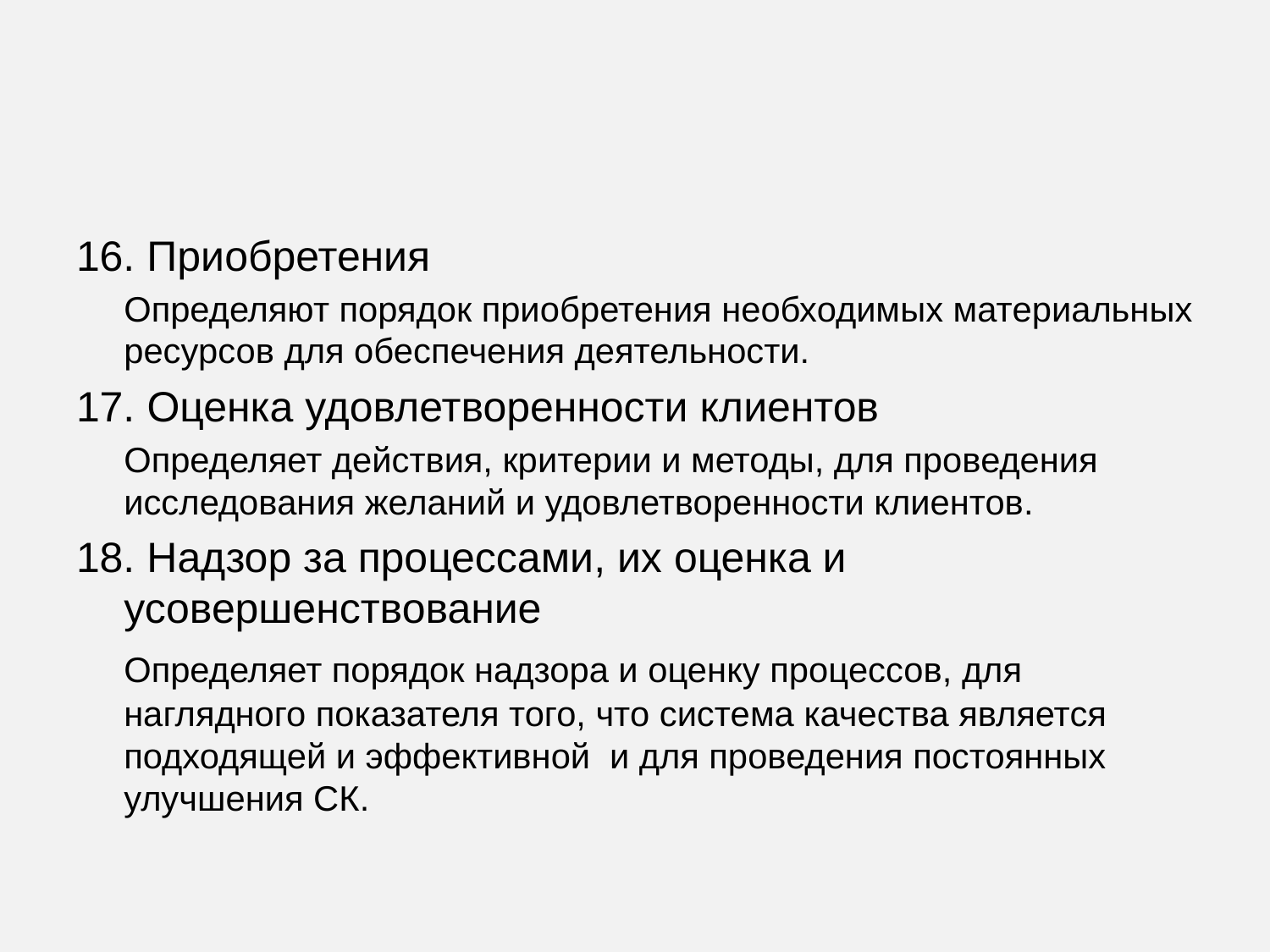

#
16. Приобретения
	Определяют порядок приобретения необходимых материальных ресурсов для обеспечения деятельности.
17. Оценка удовлетворенности клиентов
	Определяет действия, критерии и методы, для проведения исследования желаний и удовлетворенности клиентов.
18. Надзор за процессами, их оценка и усовершенствование
	Определяет порядок надзора и оценку процессов, для наглядного показателя того, что система качества является подходящей и эффективной  и для проведения постоянных улучшения СК.